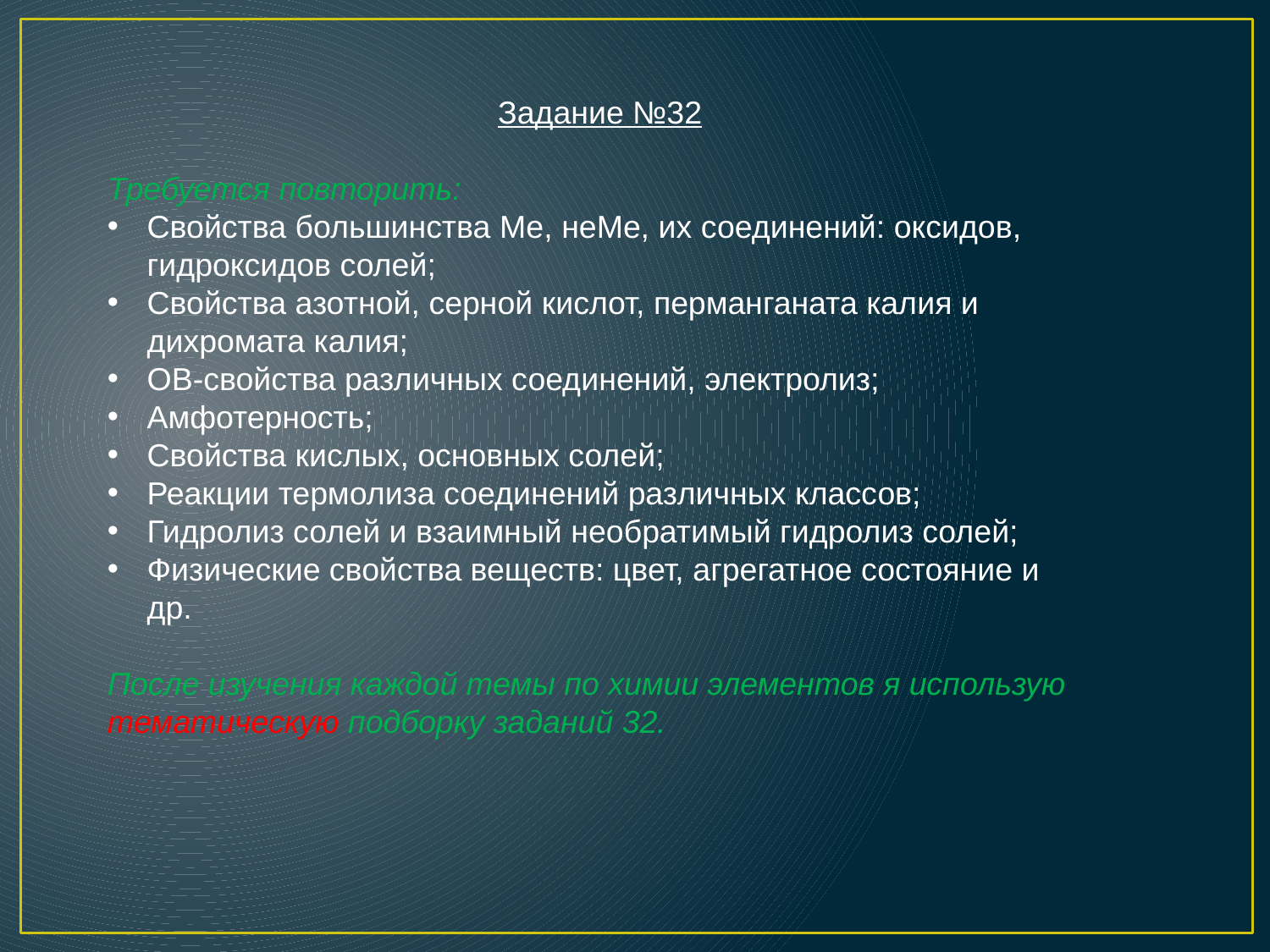

Задание №32

Требуется повторить:
Свойства большинства Me, неMe, их соединений: оксидов, гидроксидов солей;
Свойства азотной, серной кислот, перманганата калия и дихромата калия;
ОВ-свойства различных соединений, электролиз;
Амфотерность;
Свойства кислых, основных солей;
Реакции термолиза соединений различных классов;
Гидролиз солей и взаимный необратимый гидролиз солей;
Физические свойства веществ: цвет, агрегатное состояние и др.

После изучения каждой темы по химии элементов я использую тематическую подборку заданий 32.